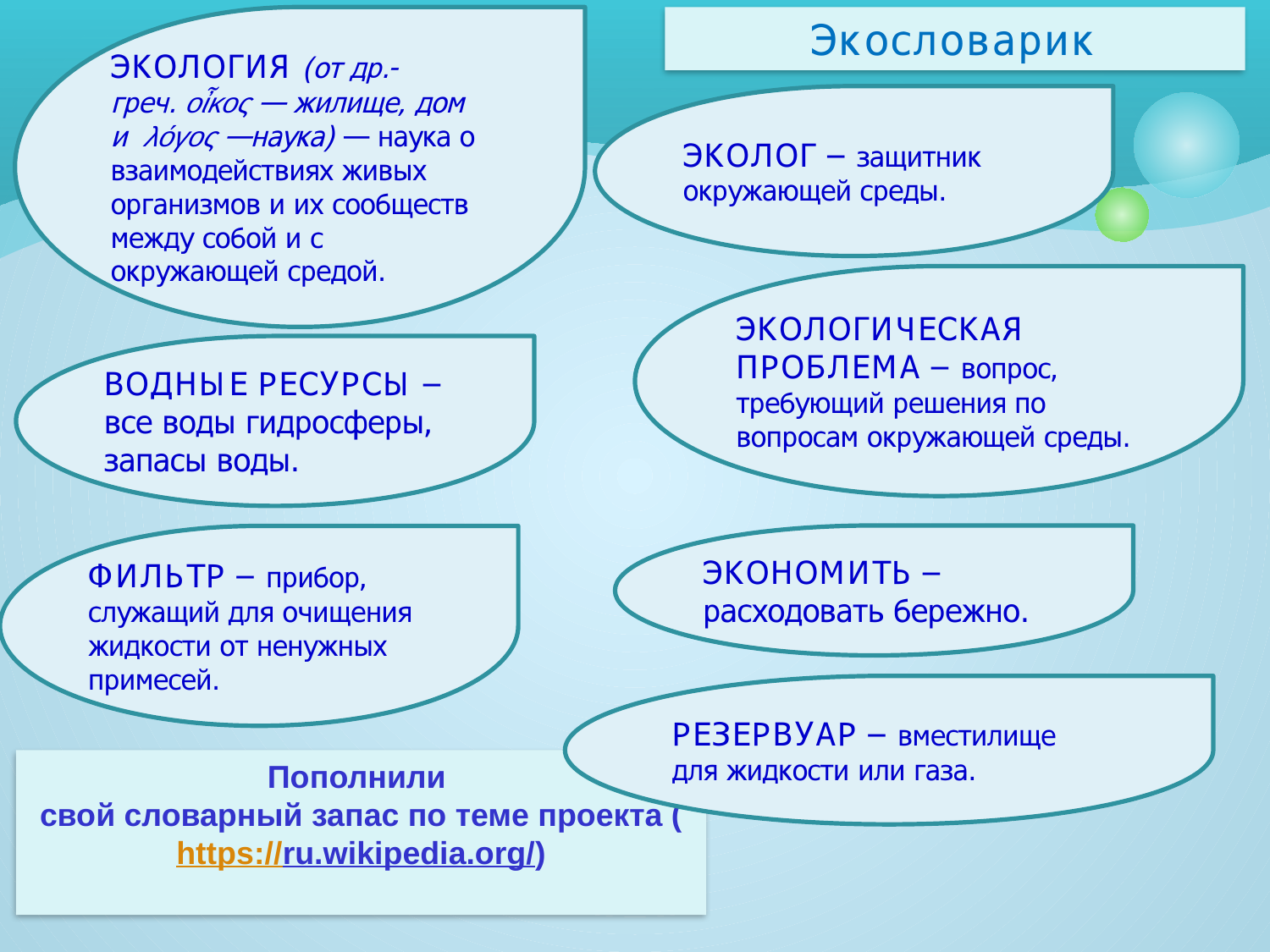

ЭКОЛОГИЯ (от др.-греч. οἶκος — жилище, дом и  λόγος —наука) — наука о взаимодействиях живых организмов и их сообществ между собой и с окружающей средой.
Экословарик
ЭКОЛОГ – защитник окружающей среды.
ЭКОЛОГИЧЕСКАЯ ПРОБЛЕМА – вопрос, требующий решения по вопросам окружающей среды.
ВОДНЫЕ РЕСУРСЫ – все воды гидросферы, запасы воды.
ЭКОНОМИТЬ – расходовать бережно.
ФИЛЬТР – прибор,
служащий для очищения
жидкости от ненужных примесей.
РЕЗЕРВУАР – вместилище  для жидкости или газа.
Пополнили
свой словарный запас по теме проекта (https://ru.wikipedia.org/)